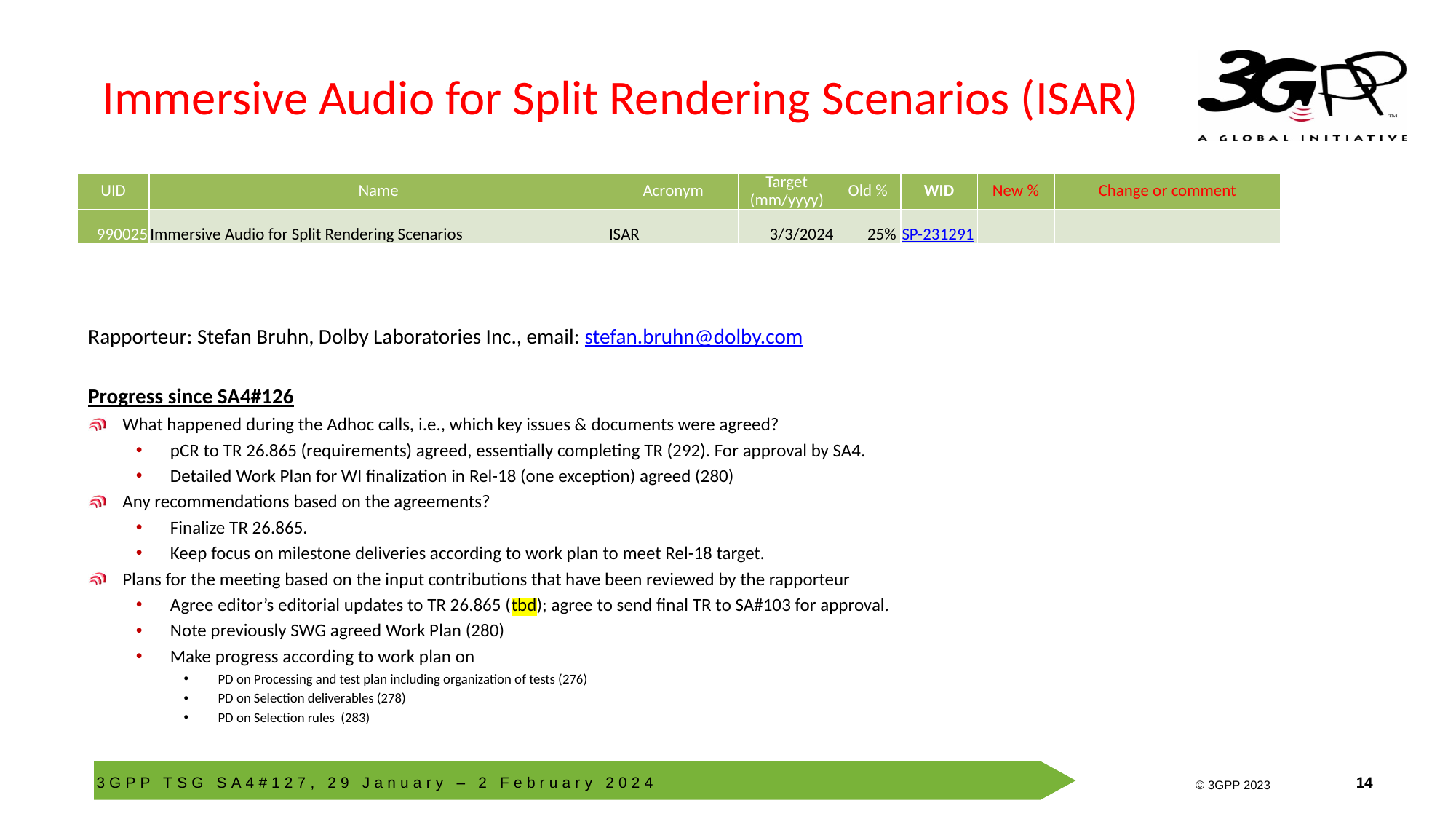

# Immersive Audio for Split Rendering Scenarios (ISAR)
| UID | Name | Acronym | Target (mm/yyyy) | Old % | WID | New % | Change or comment |
| --- | --- | --- | --- | --- | --- | --- | --- |
| 990025 | Immersive Audio for Split Rendering Scenarios | ISAR | 3/3/2024 | 25% | SP-231291 |  |  |
Rapporteur: Stefan Bruhn, Dolby Laboratories Inc., email: stefan.bruhn@dolby.com

Progress since SA4#126
What happened during the Adhoc calls, i.e., which key issues & documents were agreed?
pCR to TR 26.865 (requirements) agreed, essentially completing TR (292). For approval by SA4.
Detailed Work Plan for WI finalization in Rel-18 (one exception) agreed (280)
Any recommendations based on the agreements?
Finalize TR 26.865.
Keep focus on milestone deliveries according to work plan to meet Rel-18 target.
Plans for the meeting based on the input contributions that have been reviewed by the rapporteur
Agree editor’s editorial updates to TR 26.865 (tbd); agree to send final TR to SA#103 for approval.
Note previously SWG agreed Work Plan (280)
Make progress according to work plan on
PD on Processing and test plan including organization of tests (276)
PD on Selection deliverables (278)
PD on Selection rules  (283)